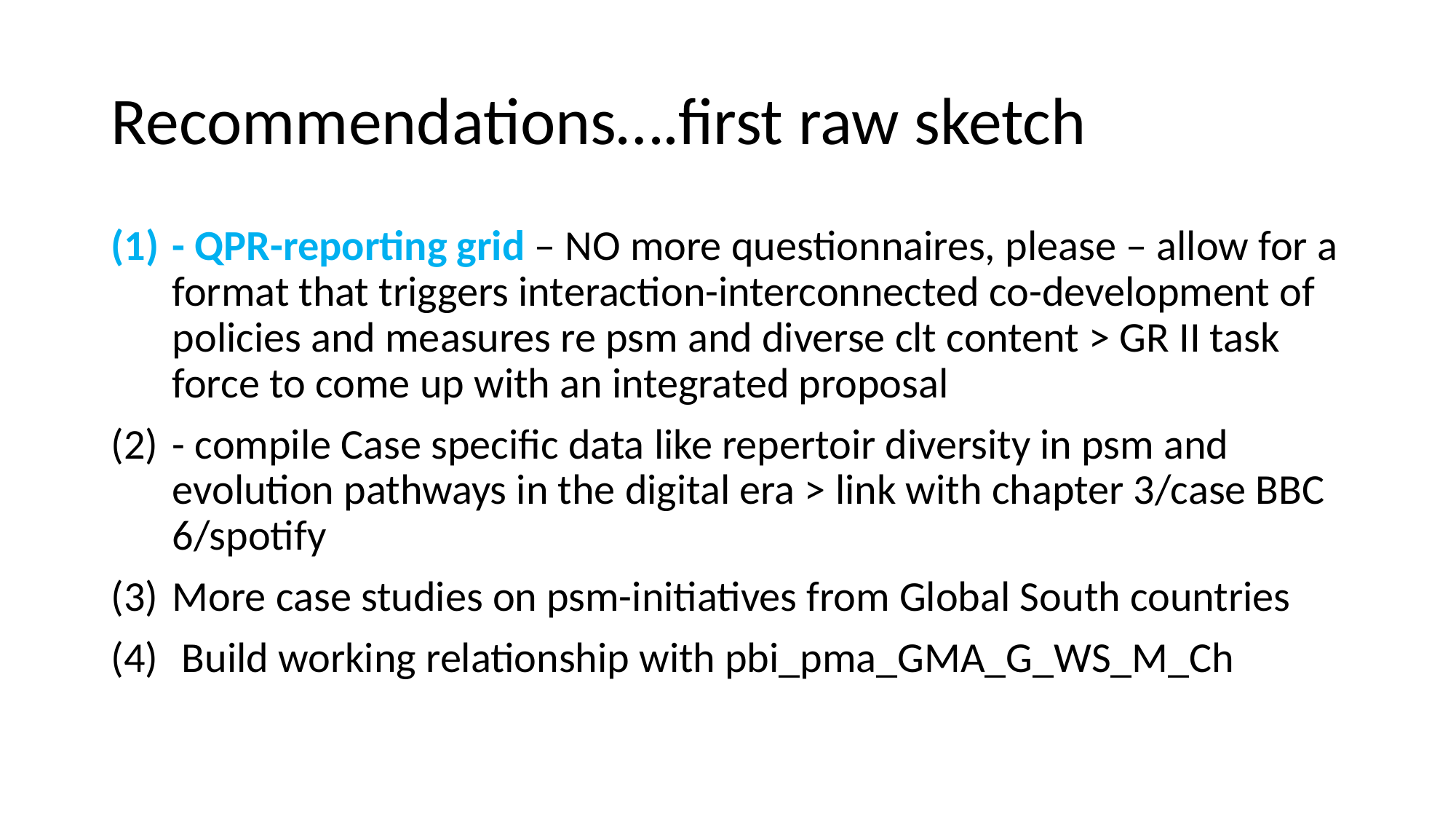

# Recommendations….first raw sketch
- QPR-reporting grid – NO more questionnaires, please – allow for a format that triggers interaction-interconnected co-development of policies and measures re psm and diverse clt content > GR II task force to come up with an integrated proposal
- compile Case specific data like repertoir diversity in psm and evolution pathways in the digital era > link with chapter 3/case BBC 6/spotify
More case studies on psm-initiatives from Global South countries
 Build working relationship with pbi_pma_GMA_G_WS_M_Ch